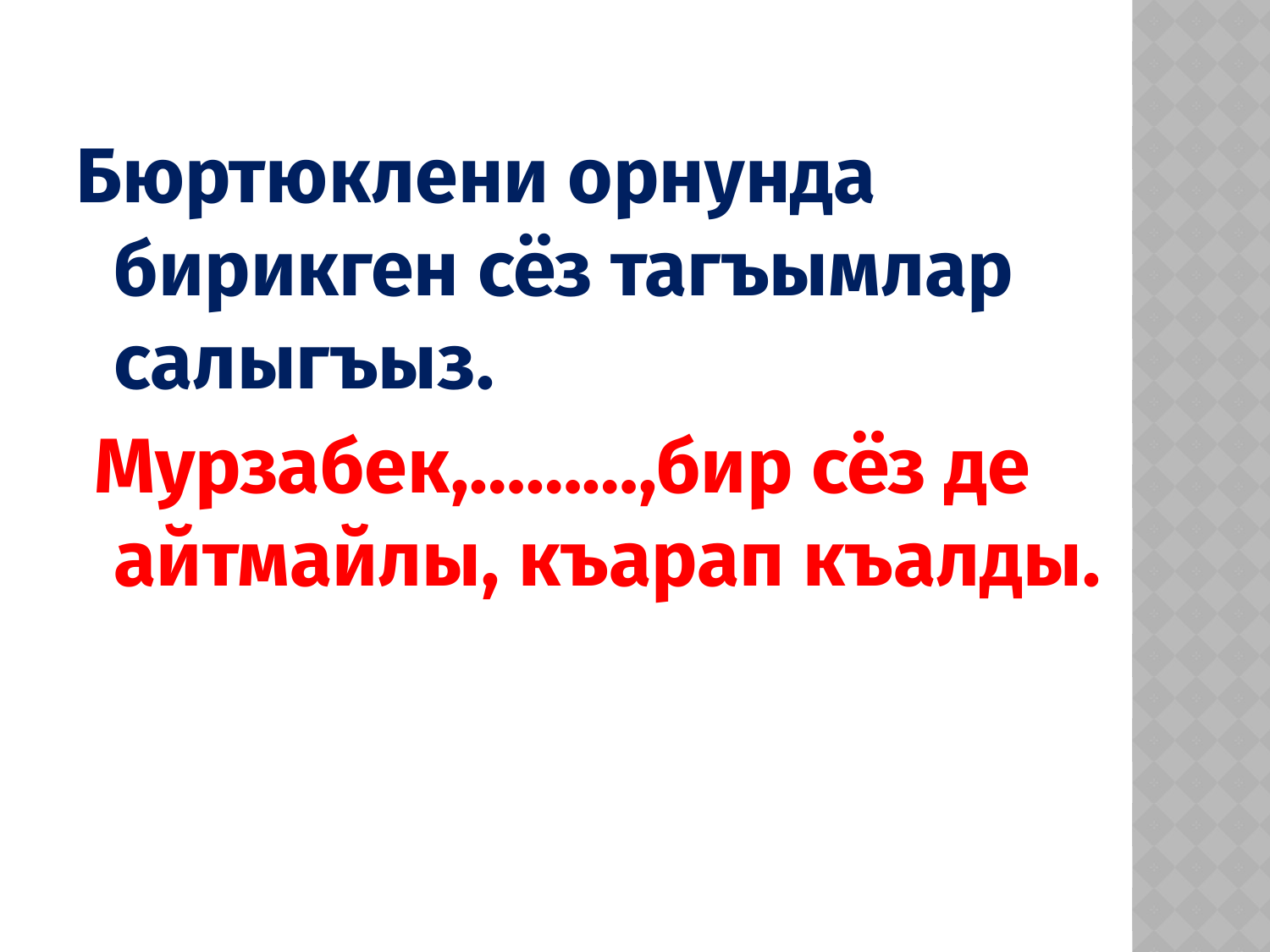

Бюртюклени орнунда бирикген сёз тагъымлар салыгъыз.
 Мурзабек,………,бир сёз де айтмайлы, къарап къалды.